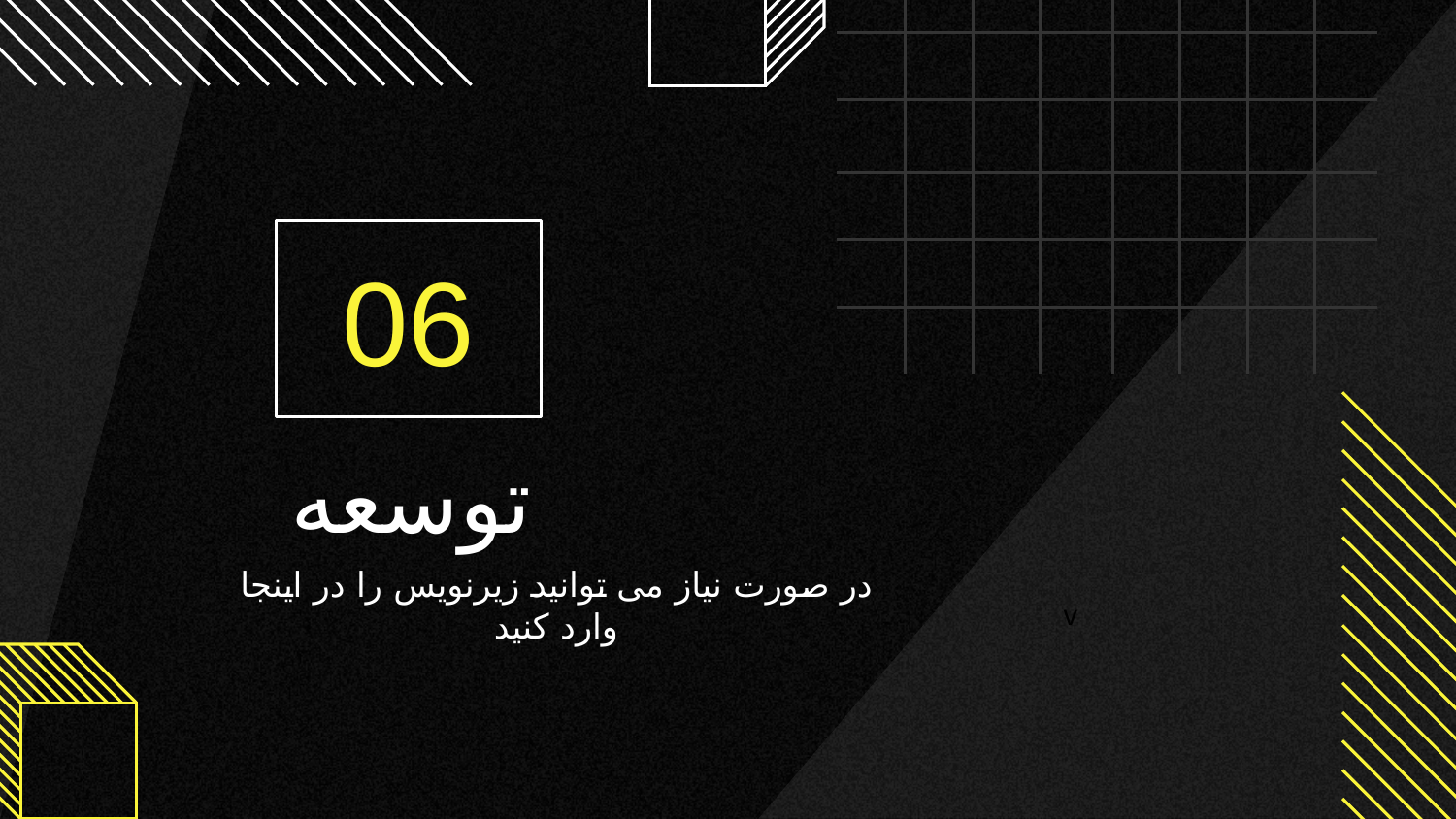

06
# توسعه
در صورت نیاز می توانید زیرنویس را در اینجا وارد کنید